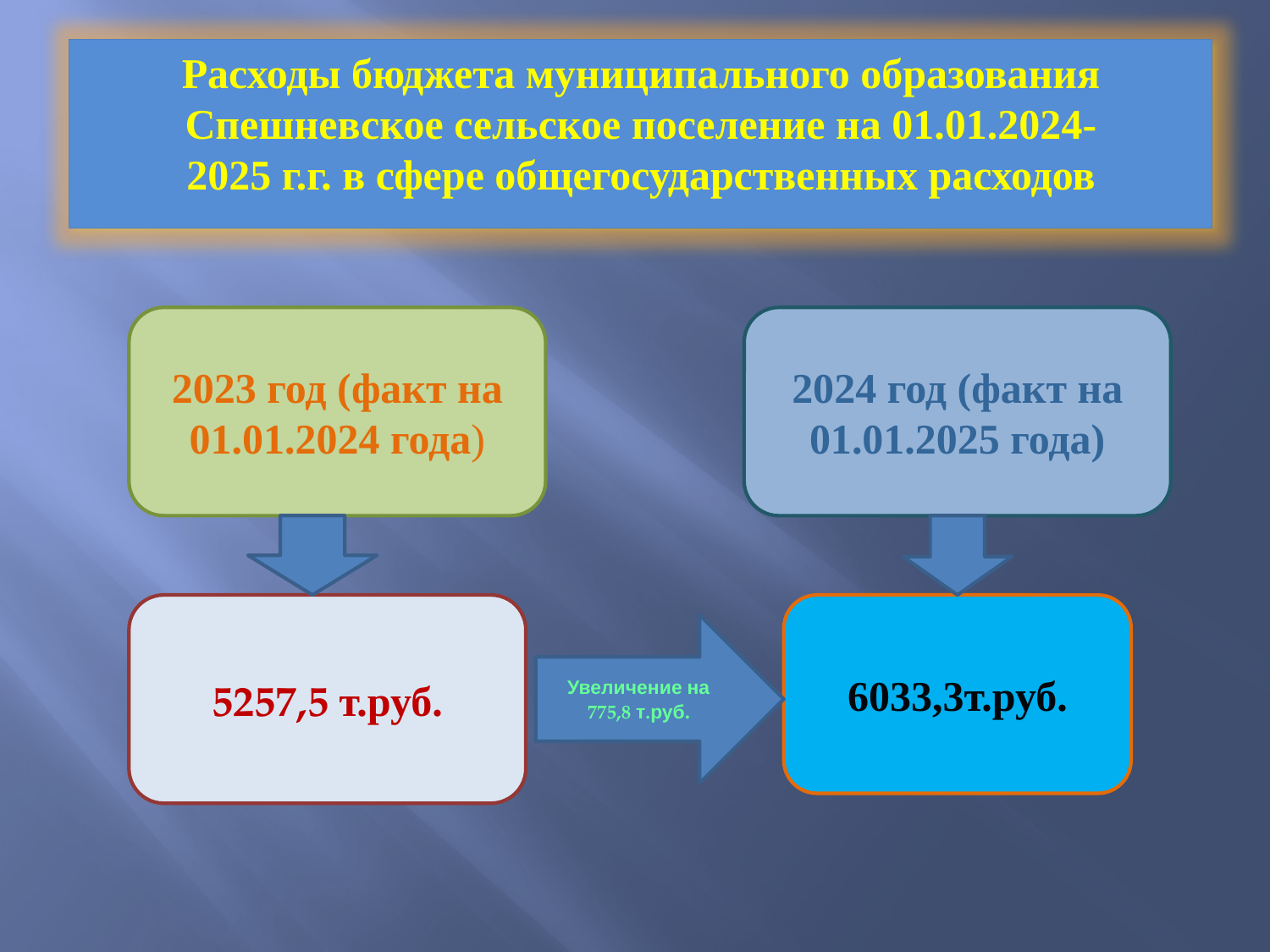

Расходы бюджета муниципального образования Спешневское сельское поселение на 01.01.2024-
2025 г.г. в сфере общегосударственных расходов
2023 год (факт на 01.01.2024 года)
2024 год (факт на 01.01.2025 года)

5257,5 т.руб.
6033,3т.руб.
Увеличение на 775,8 т.руб.